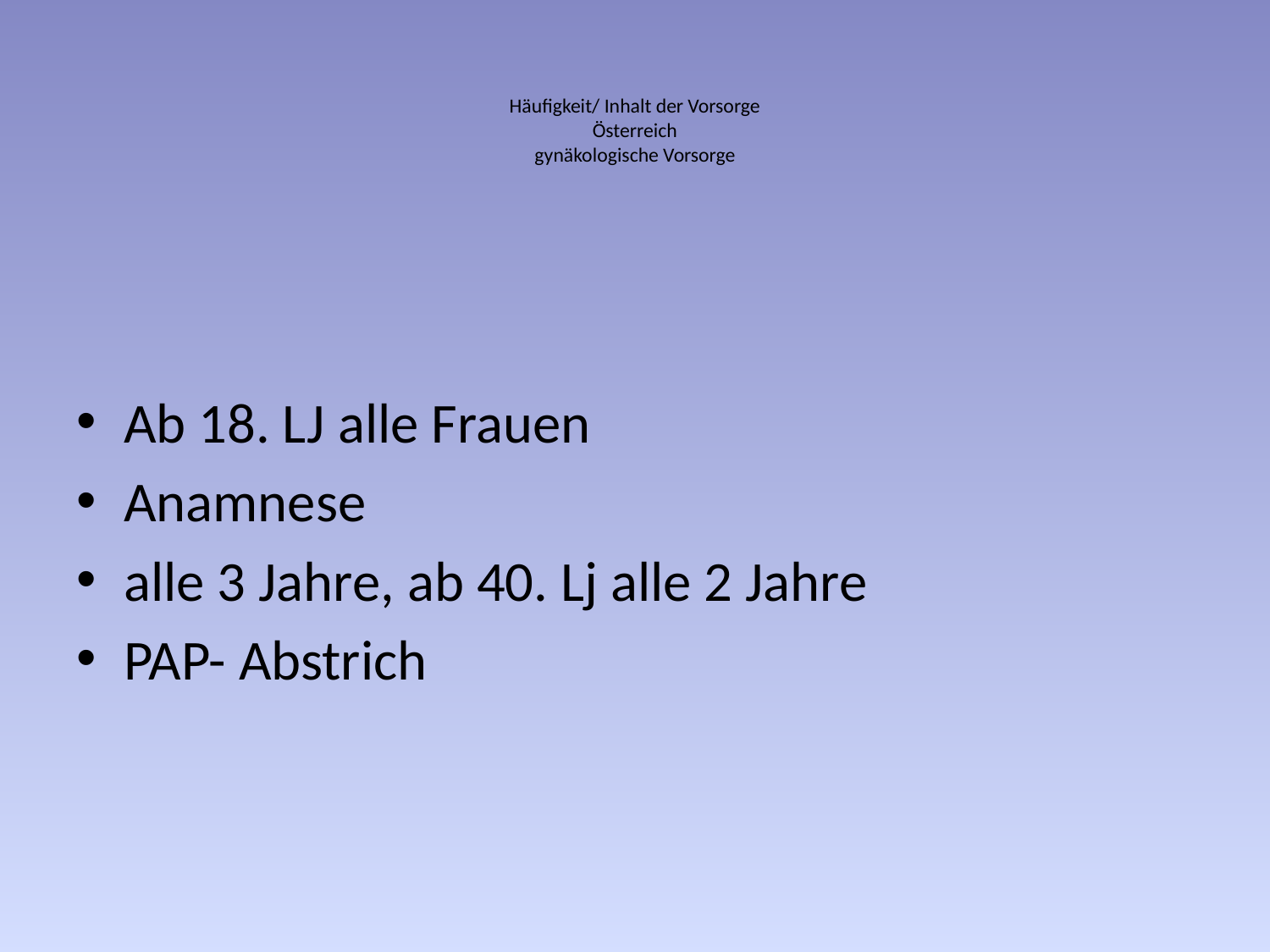

# Häufigkeit/ Inhalt der Vorsorge Österreich gynäkologische Vorsorge

Ab 18. LJ alle Frauen
Anamnese
alle 3 Jahre, ab 40. Lj alle 2 Jahre
PAP- Abstrich